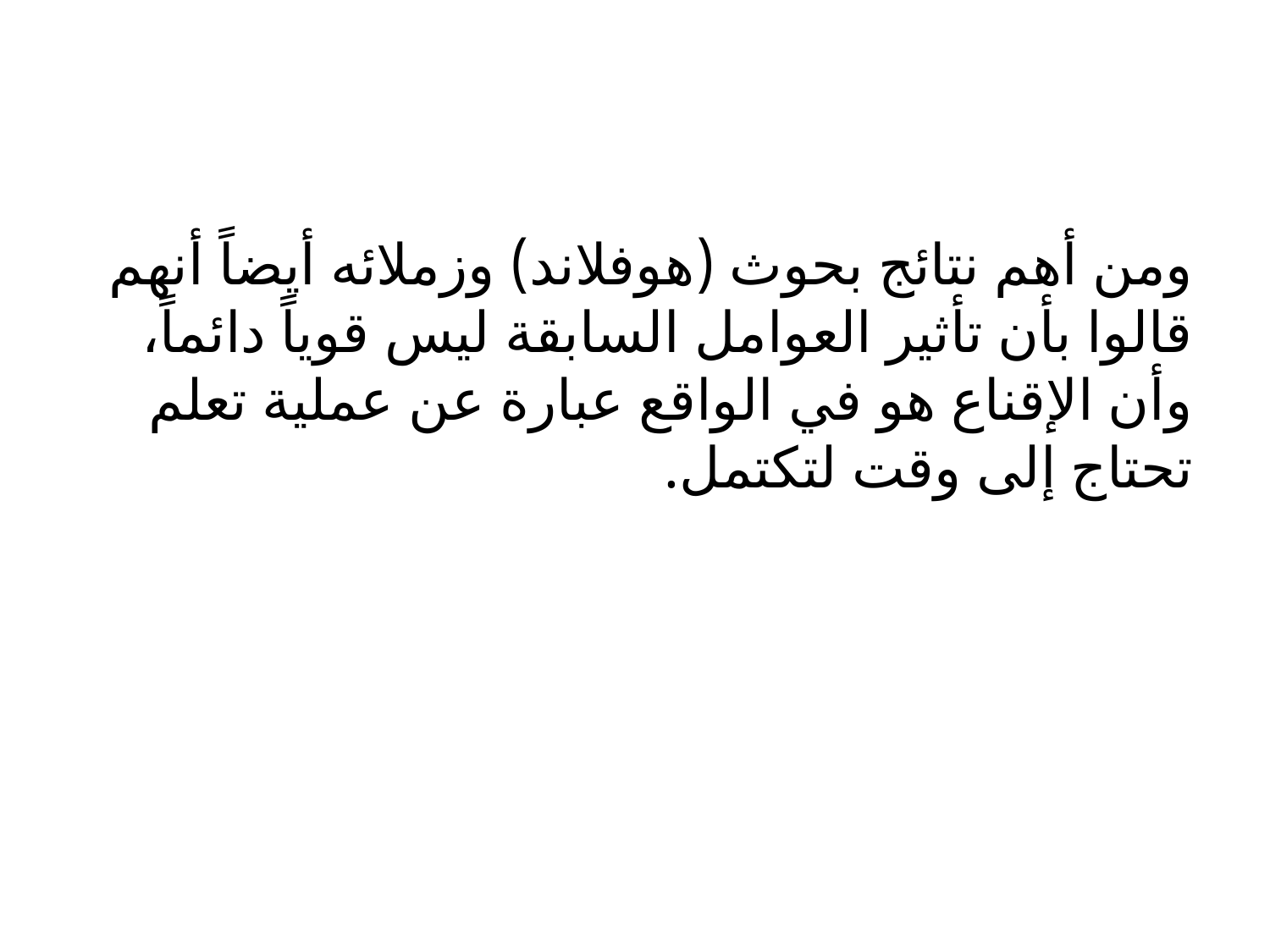

#
ومن أهم نتائج بحوث (هوفلاند) وزملائه أيضاً أنهم قالوا بأن تأثير العوامل السابقة ليس قوياً دائماً، وأن الإقناع هو في الواقع عبارة عن عملية تعلم تحتاج إلى وقت لتكتمل.